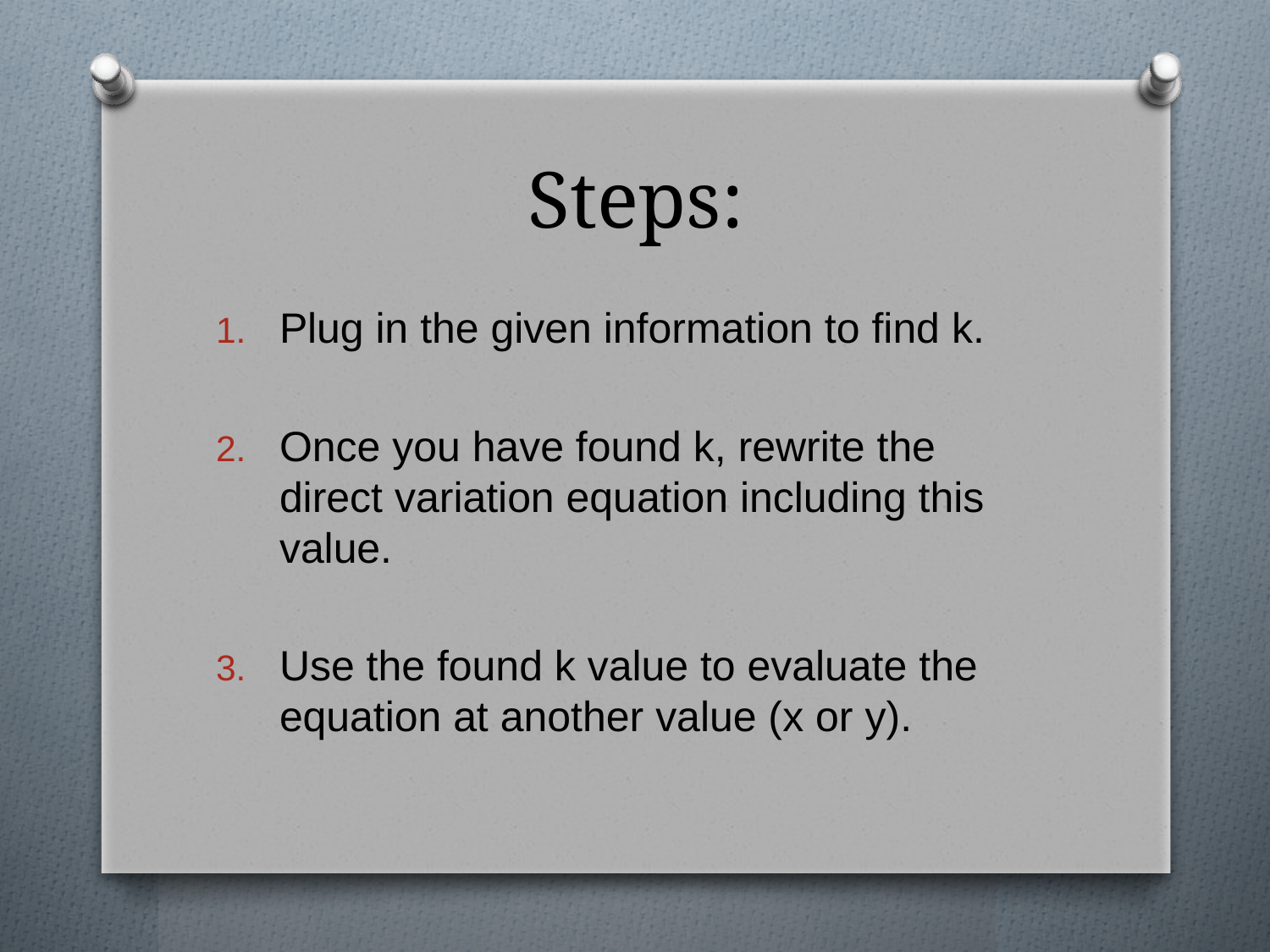

# Steps:
Plug in the given information to find k.

Once you have found k, rewrite the direct variation equation including this value.

Use the found k value to evaluate the equation at another value (x or y).